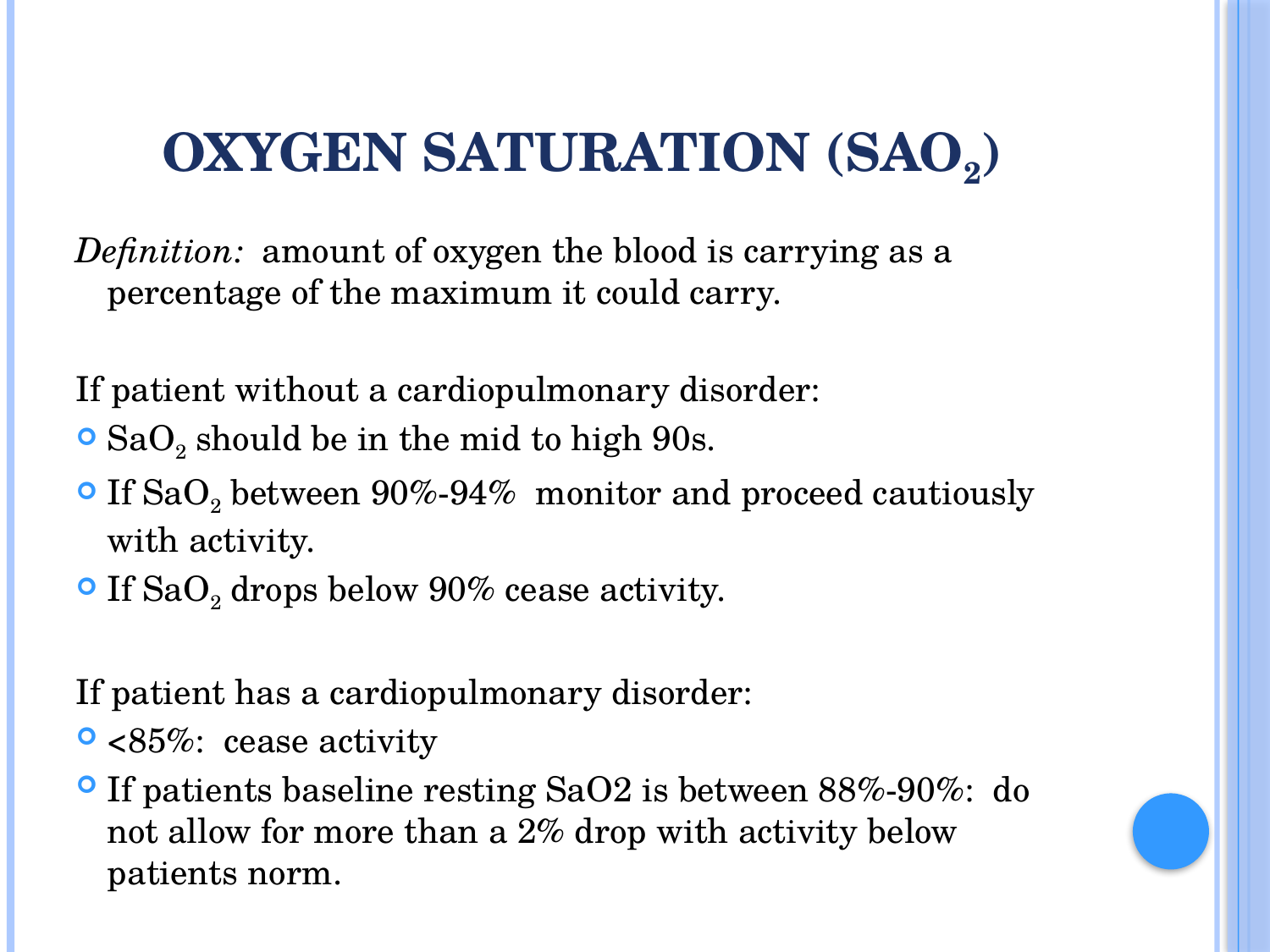

# Oxygen Saturation (SaO2)
Definition:  amount of oxygen the blood is carrying as a percentage of the maximum it could carry.

If patient without a cardiopulmonary disorder:
SaO2 should be in the mid to high 90s.
If SaO2 between 90%-94%  monitor and proceed cautiously with activity.
If SaO2 drops below 90% cease activity.

If patient has a cardiopulmonary disorder:
<85%:  cease activity
If patients baseline resting SaO2 is between 88%-90%:  do not allow for more than a 2% drop with activity below patients norm.